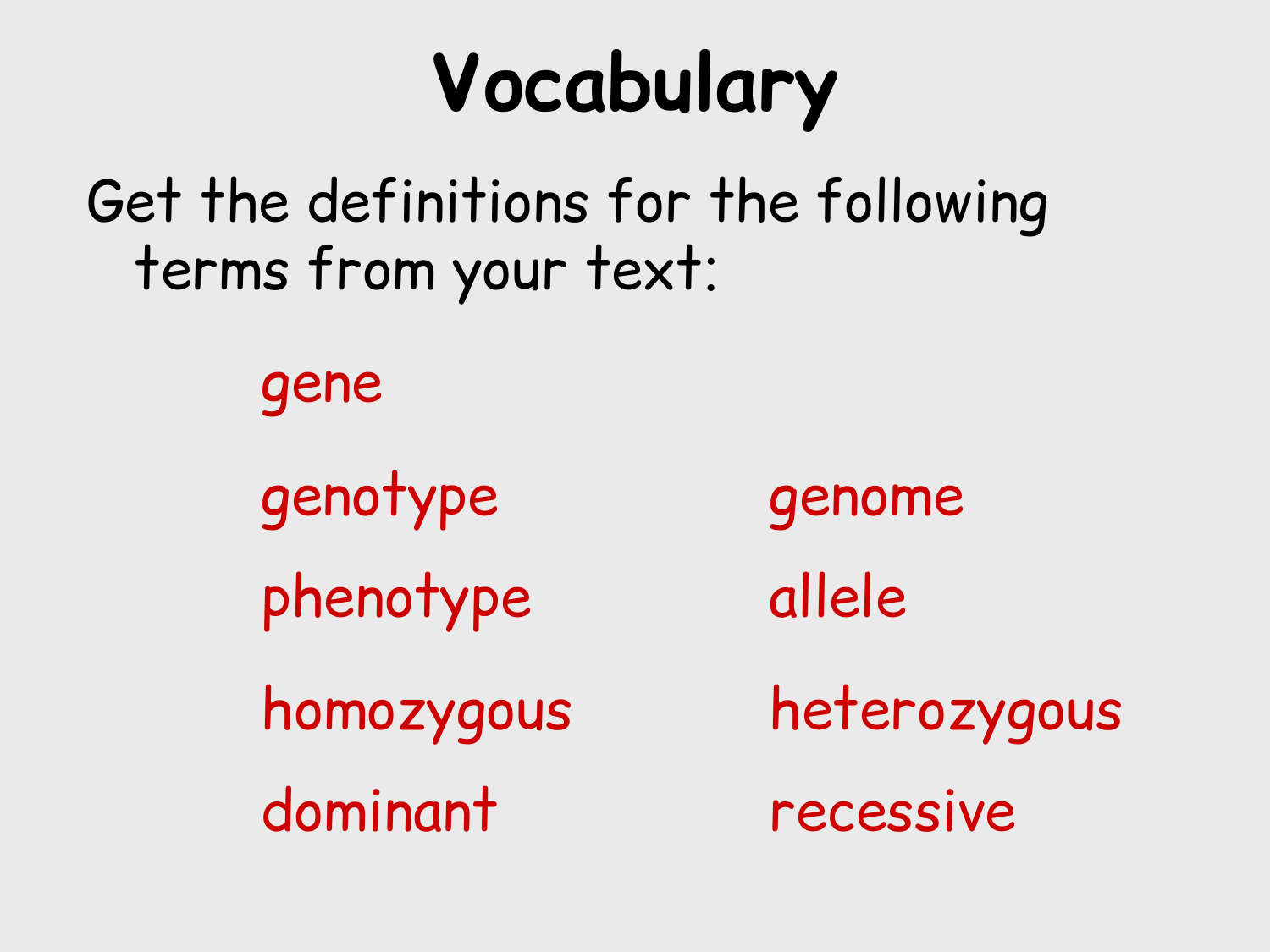

# Vocabulary
Get the definitions for the following terms from your text:
		gene
		genotype			genome			phenotype		allele
		homozygous		heterozygous		dominant 		recessive